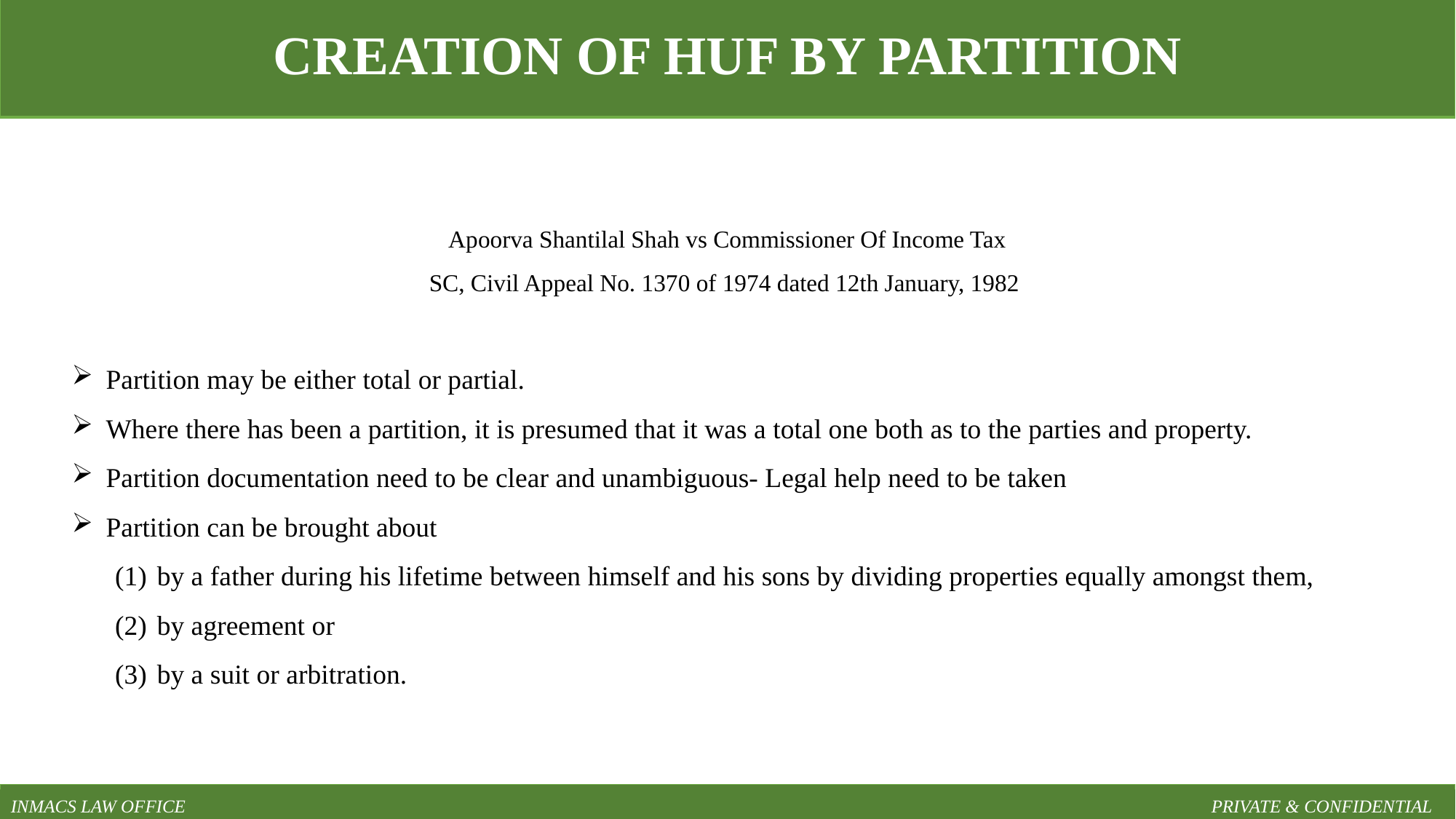

CREATION OF HUF BY PARTITION
Apoorva Shantilal Shah vs Commissioner Of Income Tax
SC, Civil Appeal No. 1370 of 1974 dated 12th January, 1982

Partition may be either total or partial.
Where there has been a partition, it is presumed that it was a total one both as to the parties and property.
Partition documentation need to be clear and unambiguous- Legal help need to be taken
Partition can be brought about
by a father during his lifetime between himself and his sons by dividing properties equally amongst them,
by agreement or
by a suit or arbitration.

INMACS LAW OFFICE										PRIVATE & CONFIDENTIAL